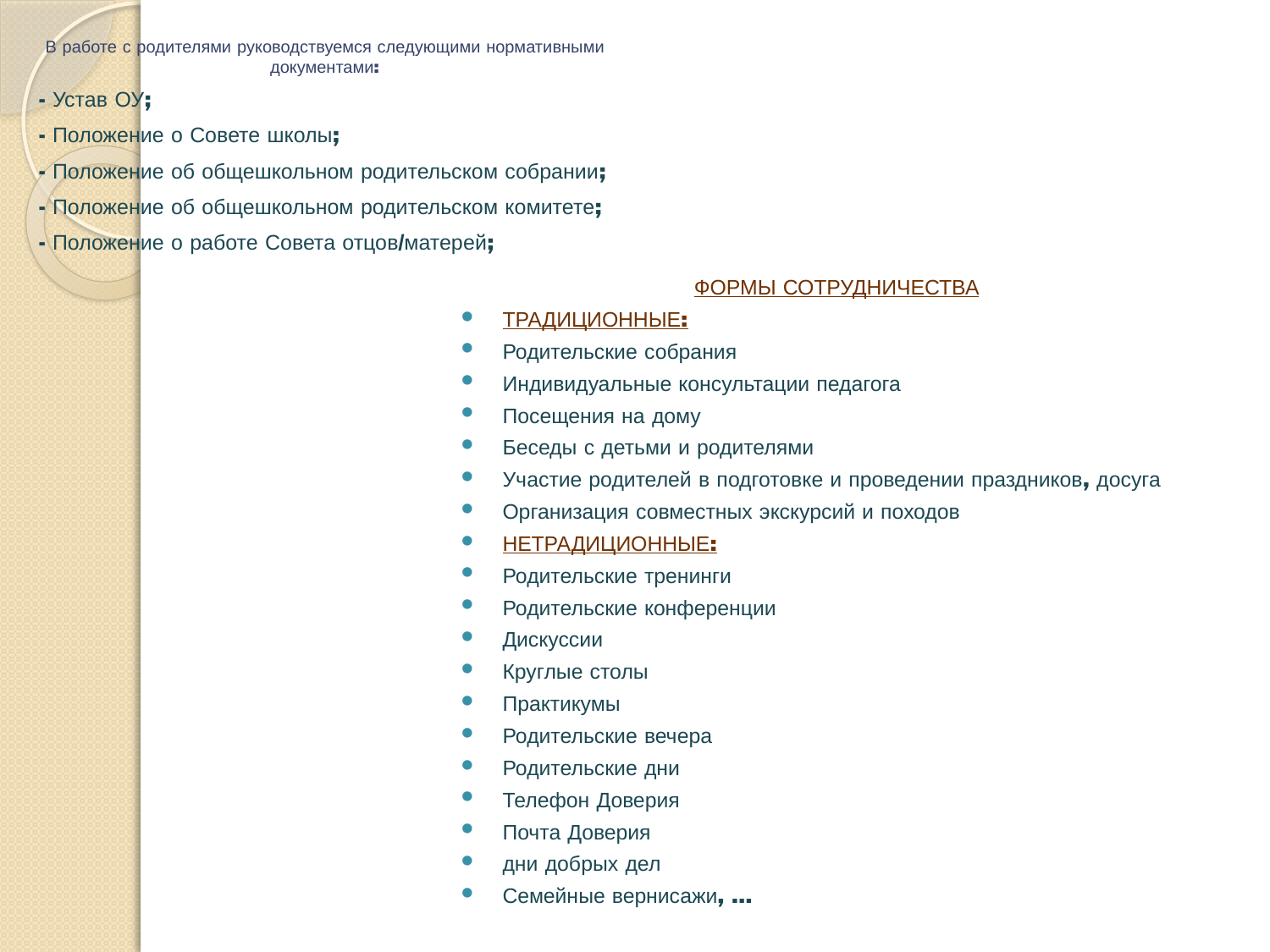

# В работе с родителями руководствуемся следующими нормативными документами:
- Устав ОУ;
- Положение о Совете школы;
- Положение об общешкольном родительском собрании;
- Положение об общешкольном родительском комитете;
- Положение о работе Совета отцов/матерей;

ФОРМЫ СОТРУДНИЧЕСТВА
ТРАДИЦИОННЫЕ:
Родительские собрания
Индивидуальные консультации педагога
Посещения на дому
Беседы с детьми и родителями
Участие родителей в подготовке и проведении праздников, досуга
Организация совместных экскурсий и походов
НЕТРАДИЦИОННЫЕ:
Родительские тренинги
Родительские конференции
Дискуссии
Круглые столы
Практикумы
Родительские вечера
Родительские дни
Телефон Доверия
Почта Доверия
дни добрых дел
Семейные вернисажи, …